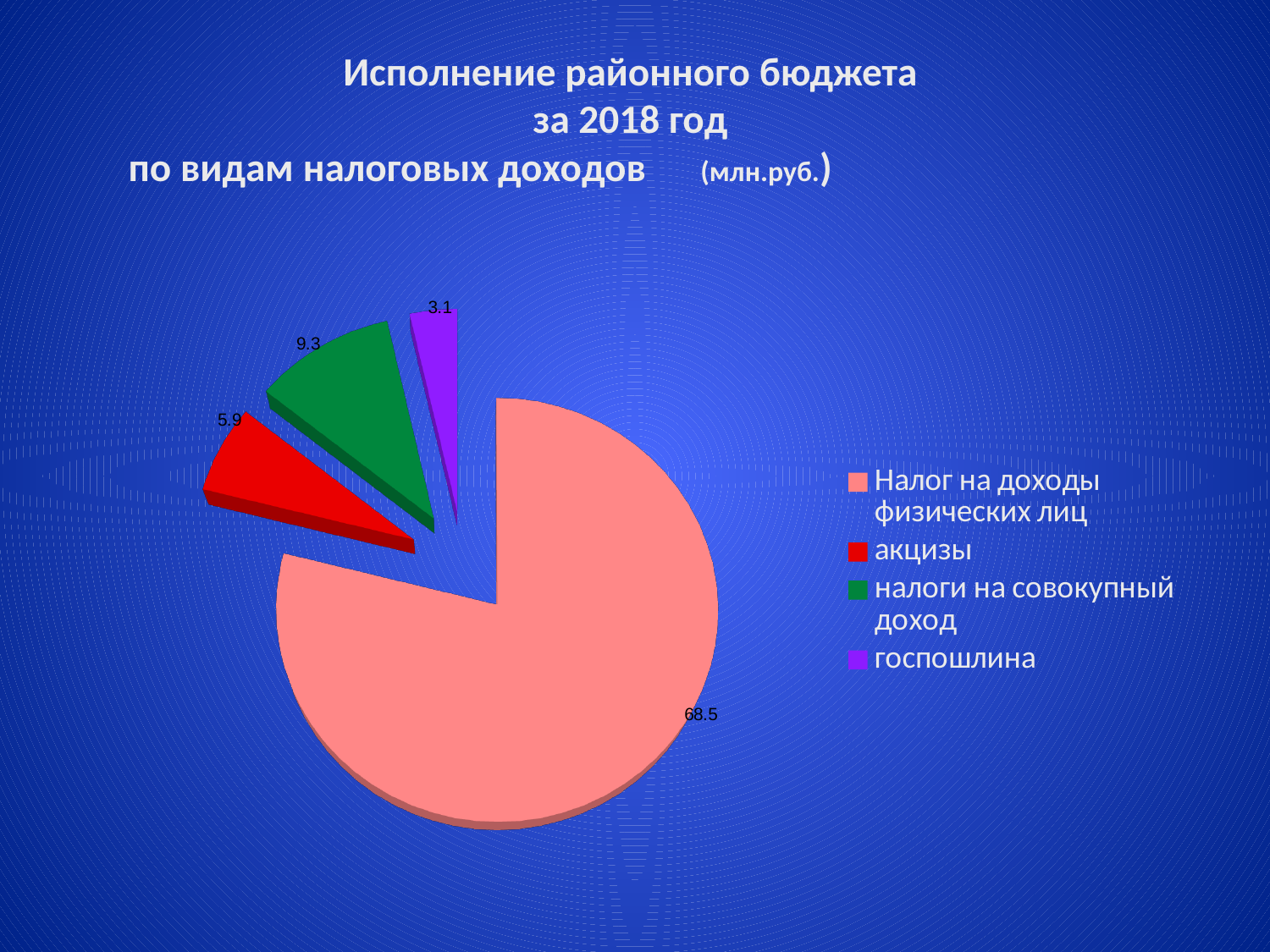

# Исполнение районного бюджета за 2018 год по видам налоговых доходов      (млн.руб.)

[unsupported chart]